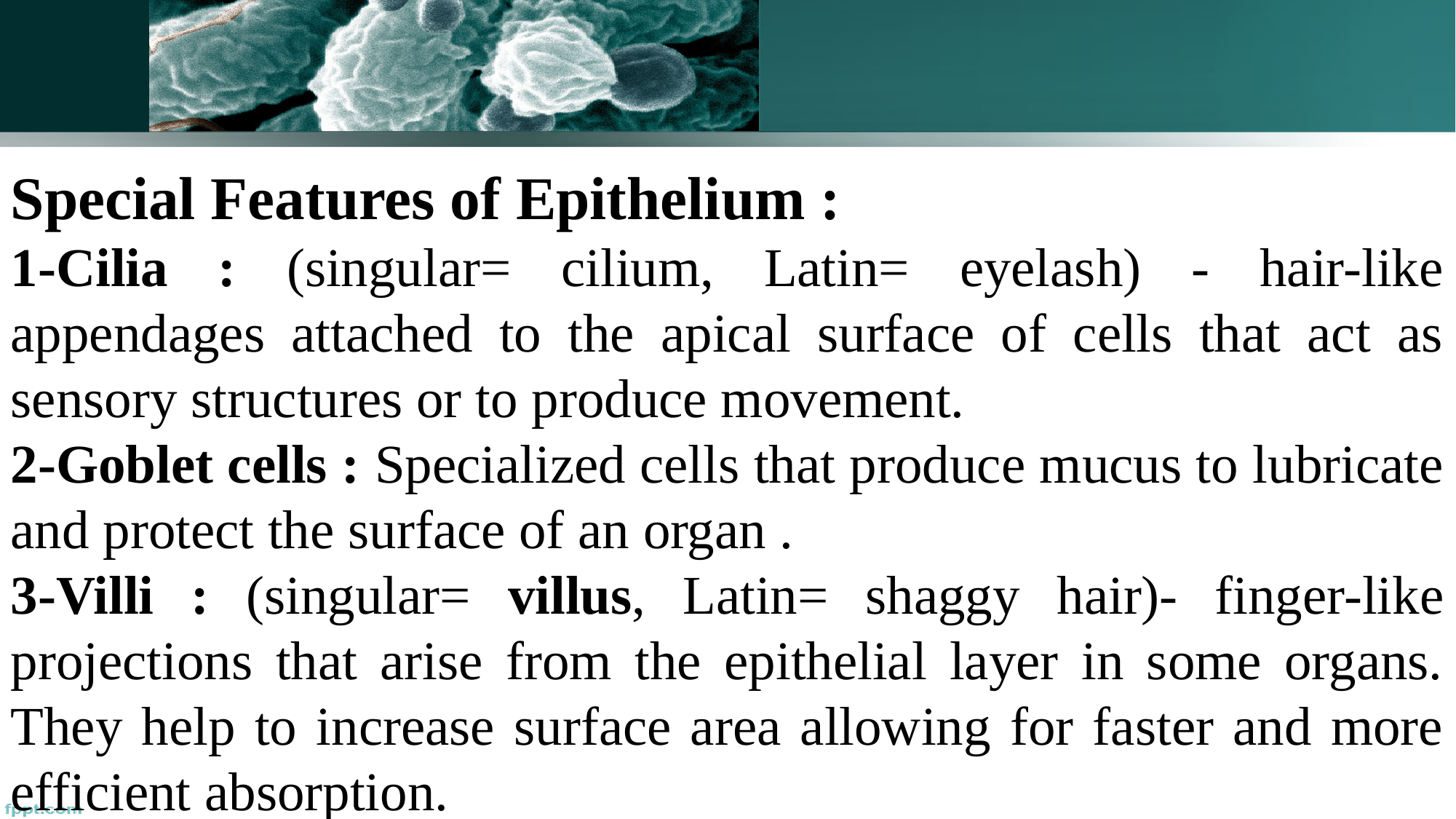

Special Features of Epithelium :
1-Cilia : (singular= cilium, Latin= eyelash) - hair-like appendages attached to the apical surface of cells that act as sensory structures or to produce movement.
2-Goblet cells : Specialized cells that produce mucus to lubricate and protect the surface of an organ .
3-Villi : (singular= villus, Latin= shaggy hair)- finger-like projections that arise from the epithelial layer in some organs. They help to increase surface area allowing for faster and more efficient absorption.